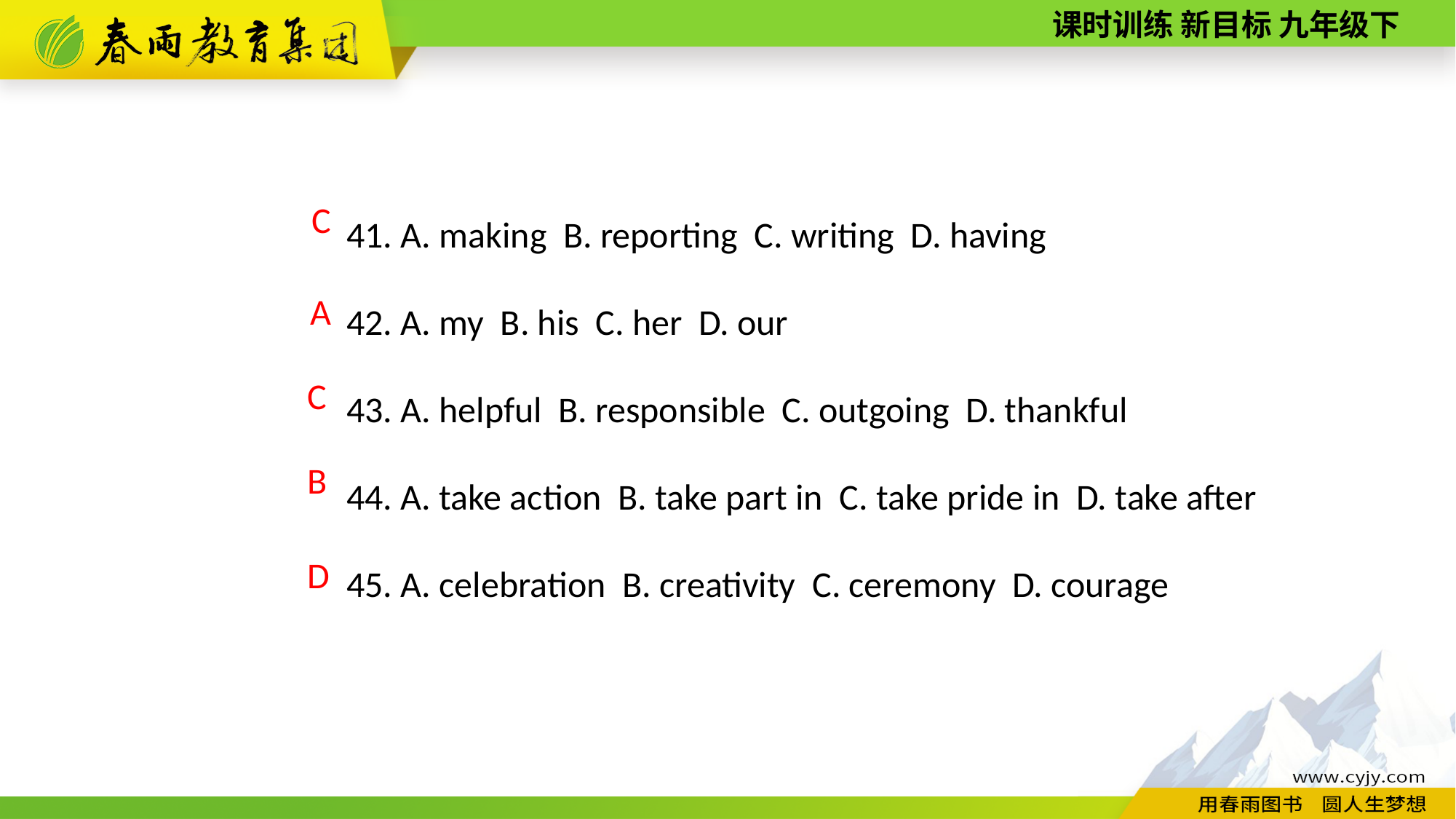

41. A. making  B. reporting  C. writing  D. having
42. A. my  B. his  C. her  D. our
43. A. helpful  B. responsible  C. outgoing  D. thankful
44. A. take action  B. take part in  C. take pride in  D. take after
45. A. celebration  B. creativity  C. ceremony  D. courage
C
 A
C
B
D